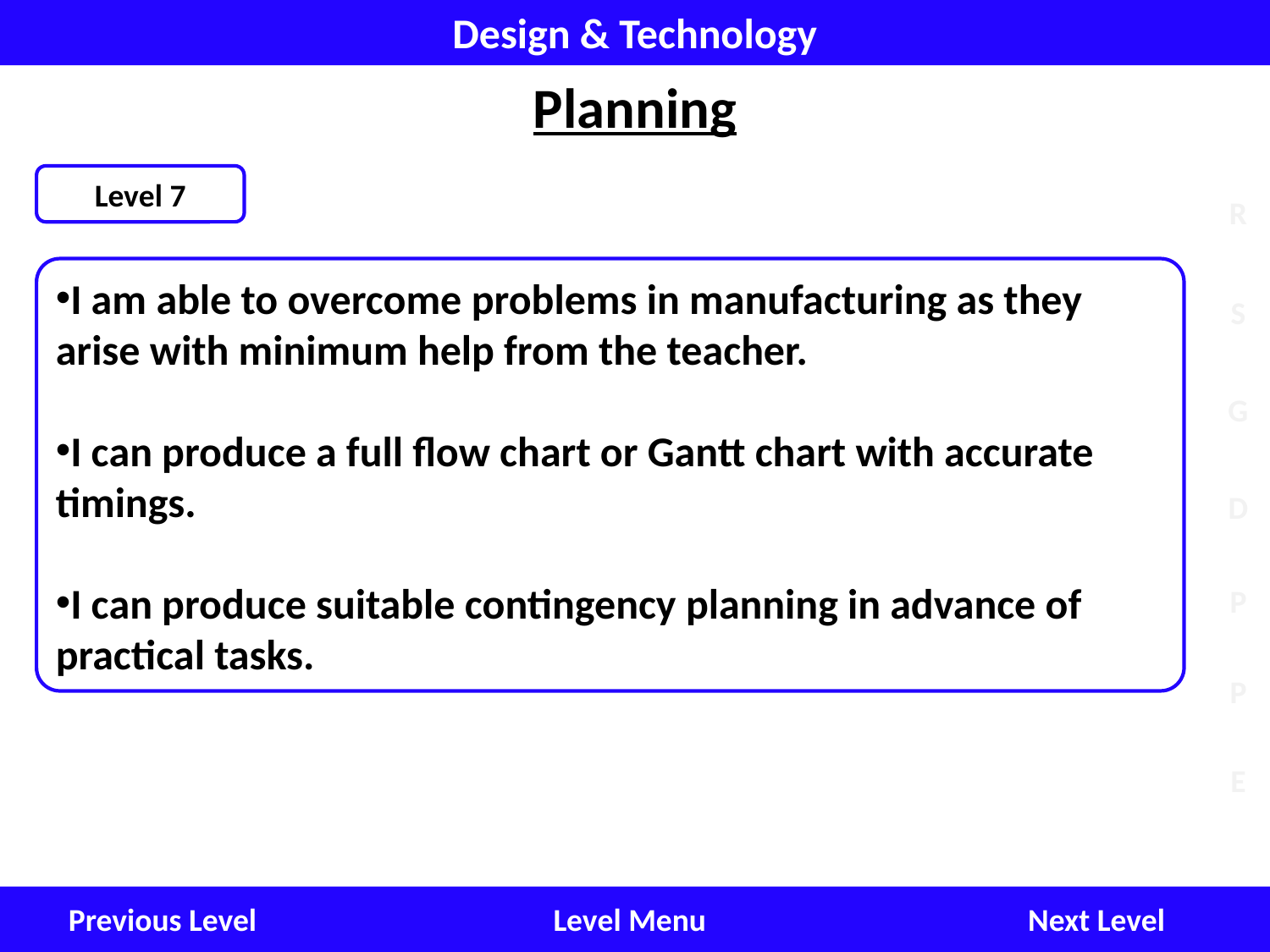

Design & Technology
Planning
Level 7
I am able to overcome problems in manufacturing as they arise with minimum help from the teacher.

I can produce a full flow chart or Gantt chart with accurate timings.

I can produce suitable contingency planning in advance of practical tasks.

Next Level
Level Menu
Previous Level